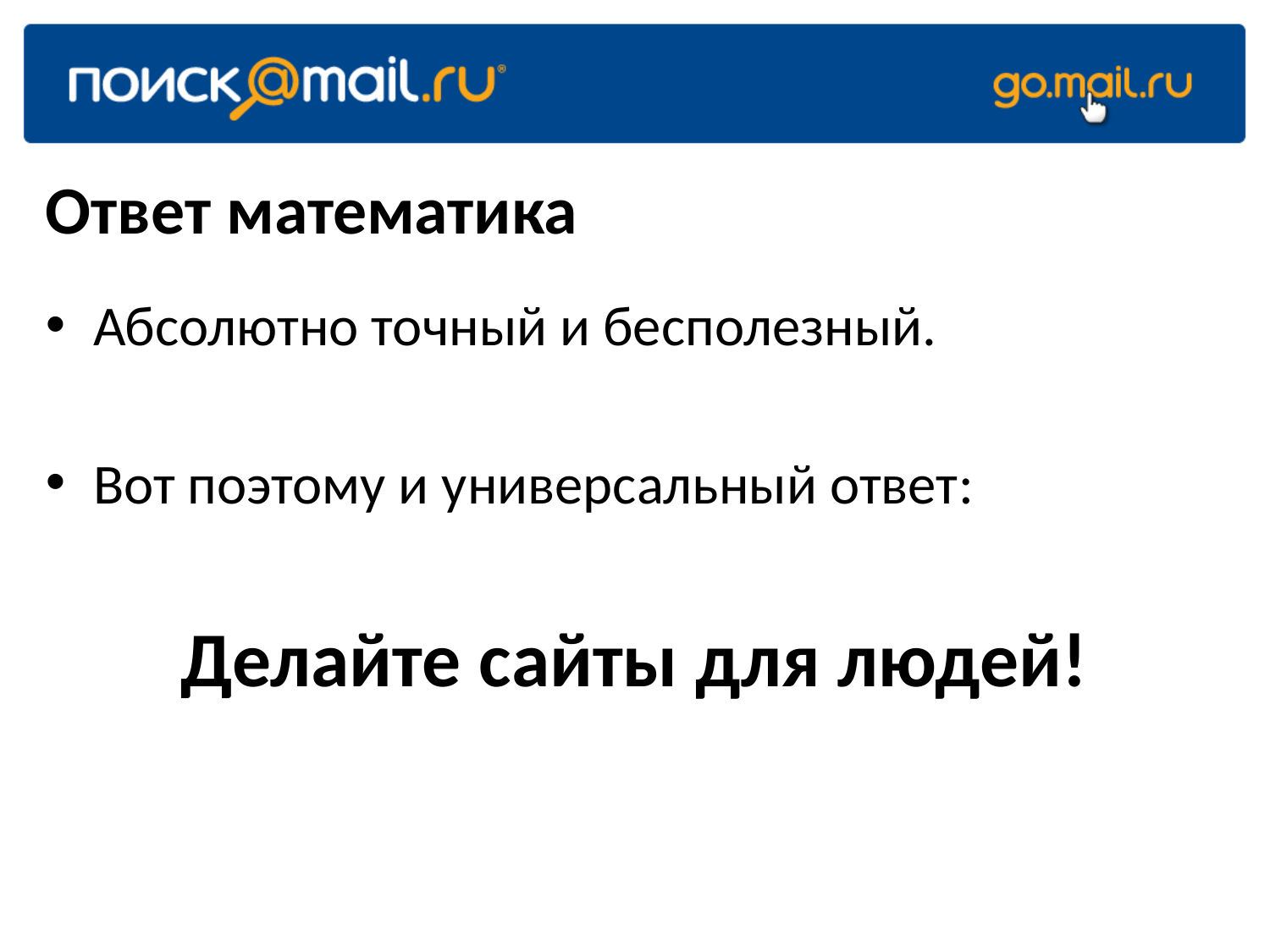

# Ответ математика
Абсолютно точный и бесполезный.

Вот поэтому и универсальный ответ:

Делайте сайты для людей!